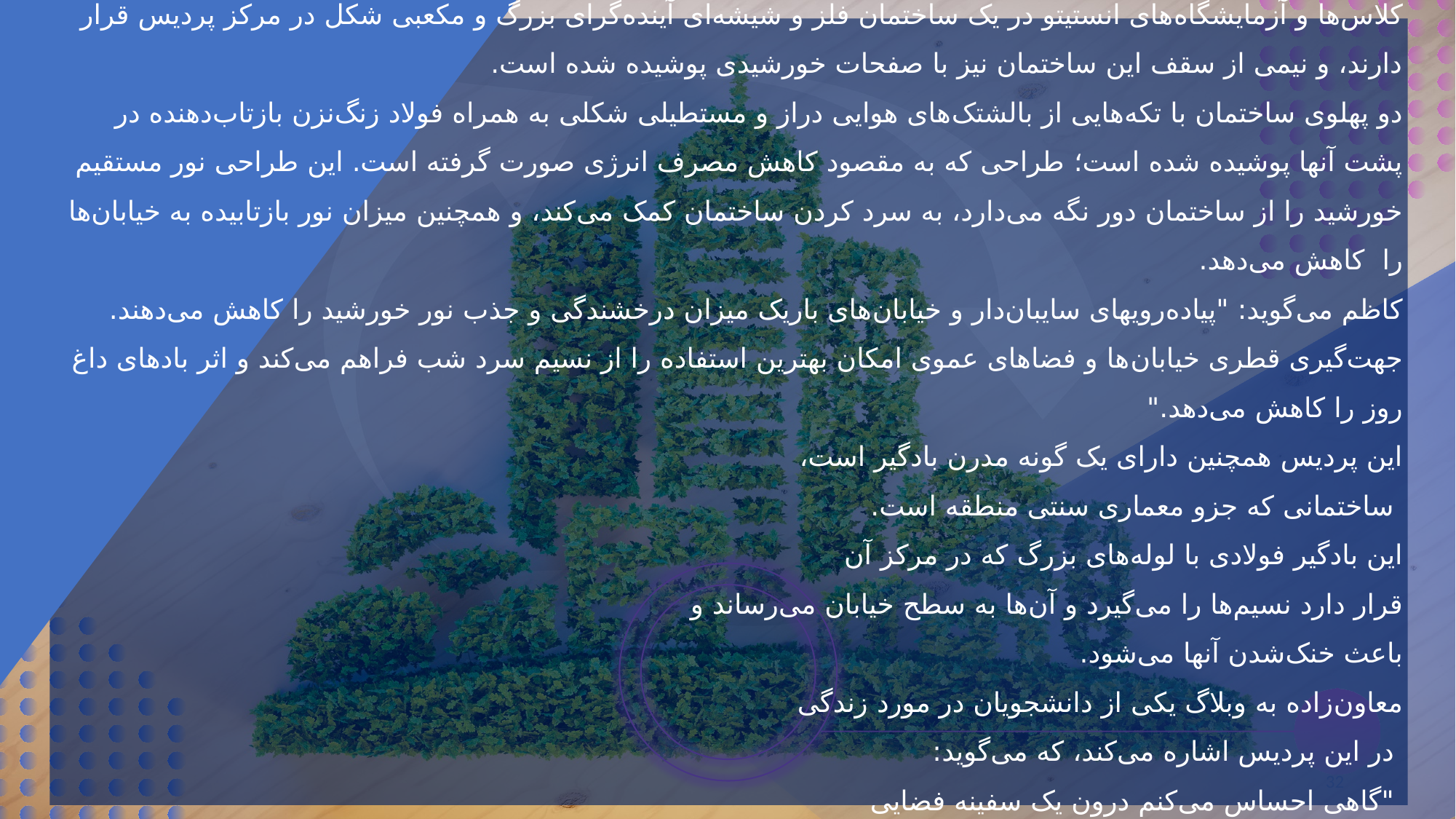

کلاس‌ها و آزمایشگاه‌های انستیتو در یک ساختمان فلز و شیشه‌ای آینده‌گرای بزرگ و مکعبی شکل در مرکز پردیس قرار دارند، و نیمی از سقف این ساختمان نیز با صفحات خورشیدی پوشیده شده است.
دو پهلوی ساختمان با تکه‌هایی از بالشتک‌های هوایی دراز و مستطیلی شکلی به همراه فولاد زنگ‌نزن بازتاب‌دهنده در پشت آنها پوشیده شده است؛‌ طراحی که به مقصود کاهش مصرف انرژی صورت گرفته است. این طراحی نور مستقیم خورشید را از ساختمان دور نگه می‌دارد، به سرد کردن ساختمان کمک می‌کند، و همچنین میزان نور بازتابیده به خیابان‌ها را  کاهش می‌دهد.
کاظم می‌گوید: "پیاده‌رویهای سایبان‌دار و خیابان‌های باریک میزان درخشندگی و جذب نور خورشید را کاهش می‌دهند. جهت‌گیری قطری خیابان‌ها و فضاهای عموی امکان بهترین استفاده را از نسیم سرد شب فراهم می‌‌کند و اثر بادهای داغ روز را کاهش می‌‌دهد."
این پردیس همچنین دارای یک گونه مدرن بادگیر است،
 ساختمانی که جزو معماری سنتی منطقه است.
این بادگیر فولادی با لوله‌های بزرگ که در مرکز آن
قرار دارد نسیم‌ها را می‌گیرد و آن‌ها به سطح خیابان می‌رساند و
باعث خنک‌شدن آنها می‌شود.
معاون‌زاده به وبلاگ یکی از دانشجویان در مورد زندگی
 در این پردیس اشاره می‌کند، که می‌گوید:
 "گاهی احساس می‌‌کنم درون یک سفینه فضایی
 در میان بیابان هستم."

32